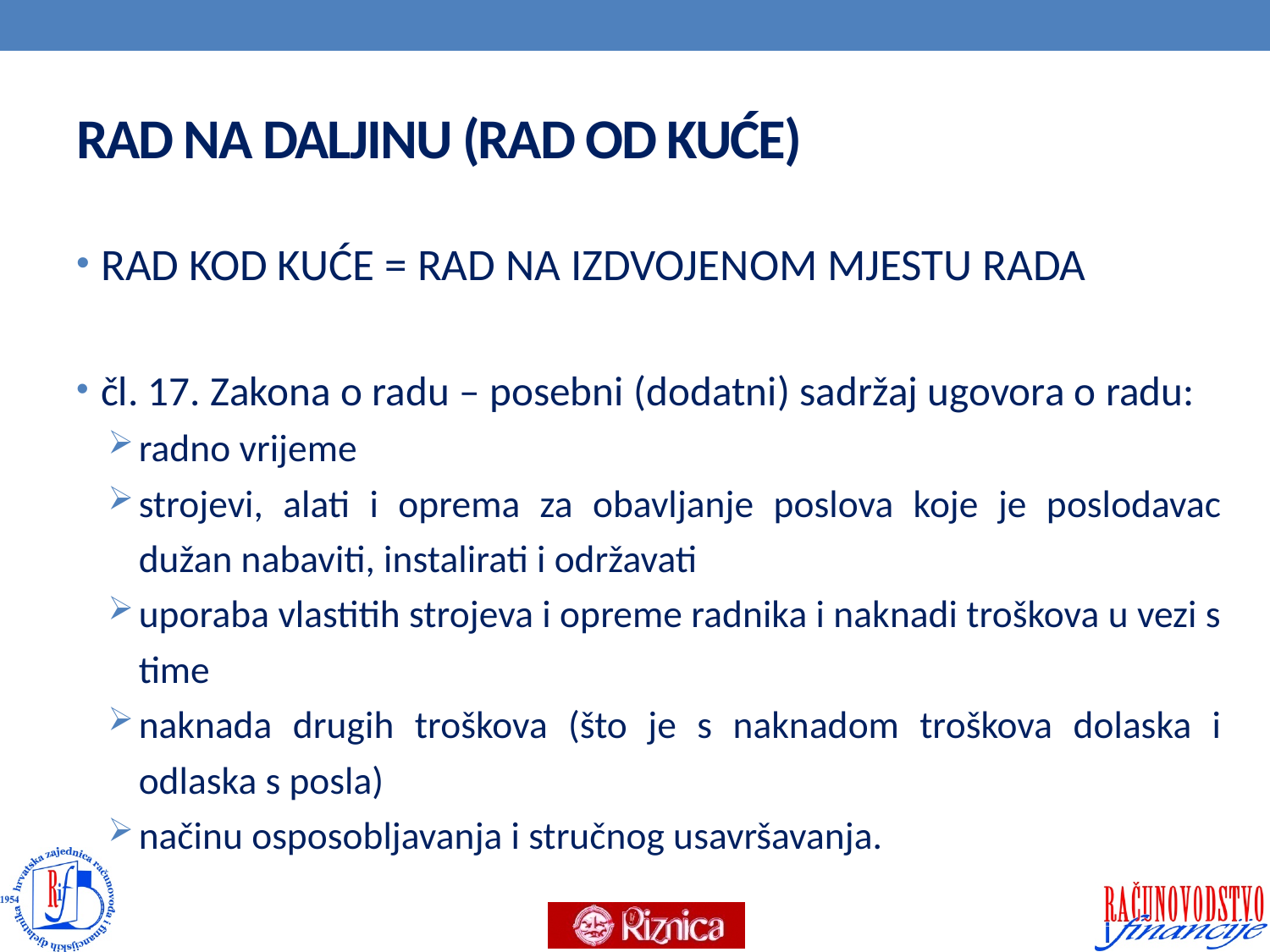

# RAD NA DALJINU (RAD OD KUĆE)
RAD KOD KUĆE = RAD NA IZDVOJENOM MJESTU RADA

čl. 17. Zakona o radu – posebni (dodatni) sadržaj ugovora o radu:
radno vrijeme
strojevi, alati i oprema za obavljanje poslova koje je poslodavac dužan nabaviti, instalirati i održavati
uporaba vlastitih strojeva i opreme radnika i naknadi troškova u vezi s time
naknada drugih troškova (što je s naknadom troškova dolaska i odlaska s posla)
načinu osposobljavanja i stručnog usavršavanja.